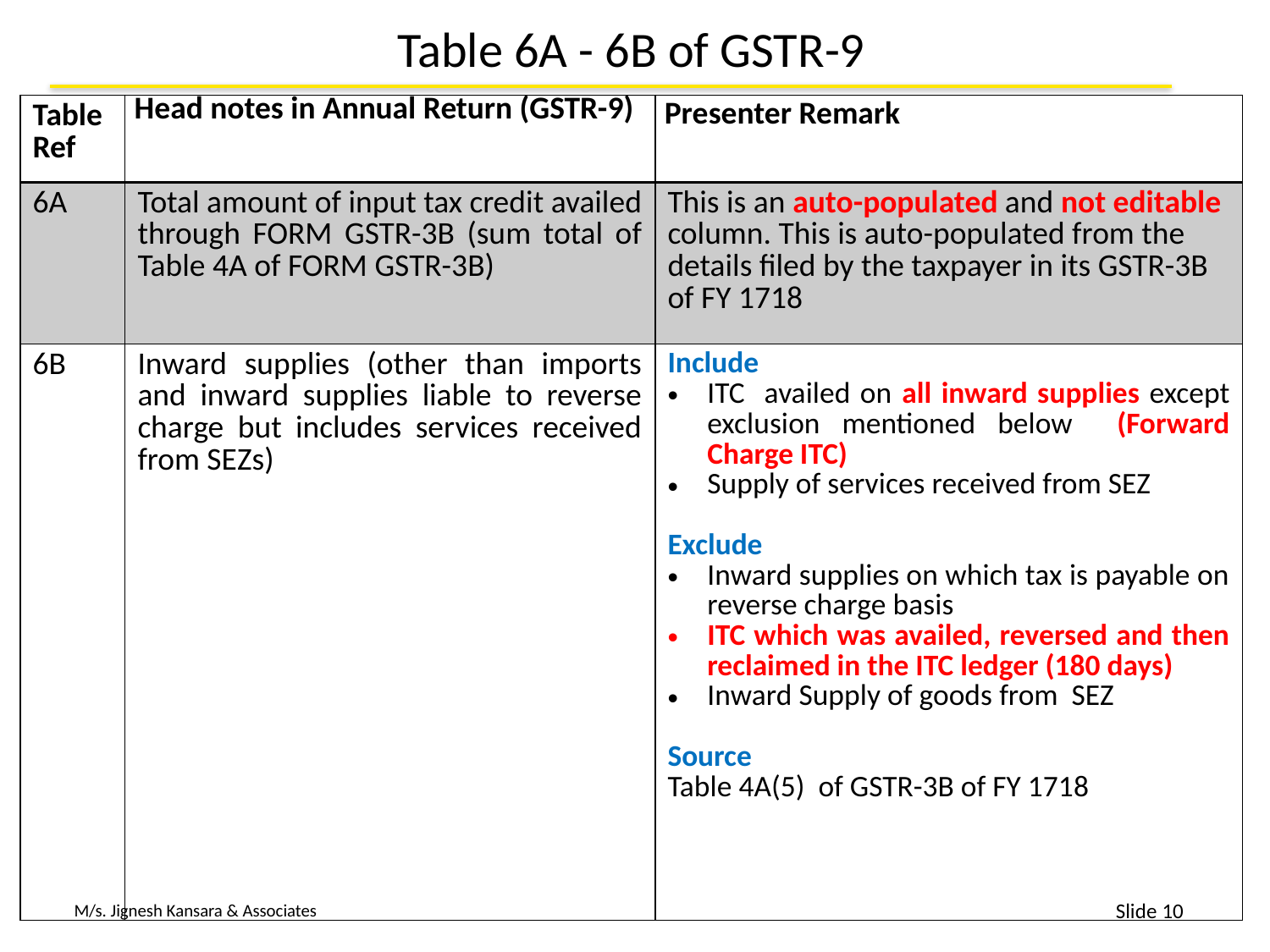

# Table 6A - 6B of GSTR-9
| Table Ref | Head notes in Annual Return (GSTR-9) | Presenter Remark |
| --- | --- | --- |
| 6A | Total amount of input tax credit availed through FORM GSTR-3B (sum total of Table 4A of FORM GSTR-3B) | This is an auto-populated and not editable column. This is auto-populated from the details filed by the taxpayer in its GSTR-3B of FY 1718 |
| 6B | Inward supplies (other than imports and inward supplies liable to reverse charge but includes services received from SEZs) | Include ITC availed on all inward supplies except exclusion mentioned below (Forward Charge ITC) Supply of services received from SEZ Exclude Inward supplies on which tax is payable on reverse charge basis ITC which was availed, reversed and then reclaimed in the ITC ledger (180 days) Inward Supply of goods from SEZ Source Table 4A(5) of GSTR-3B of FY 1718 |

10